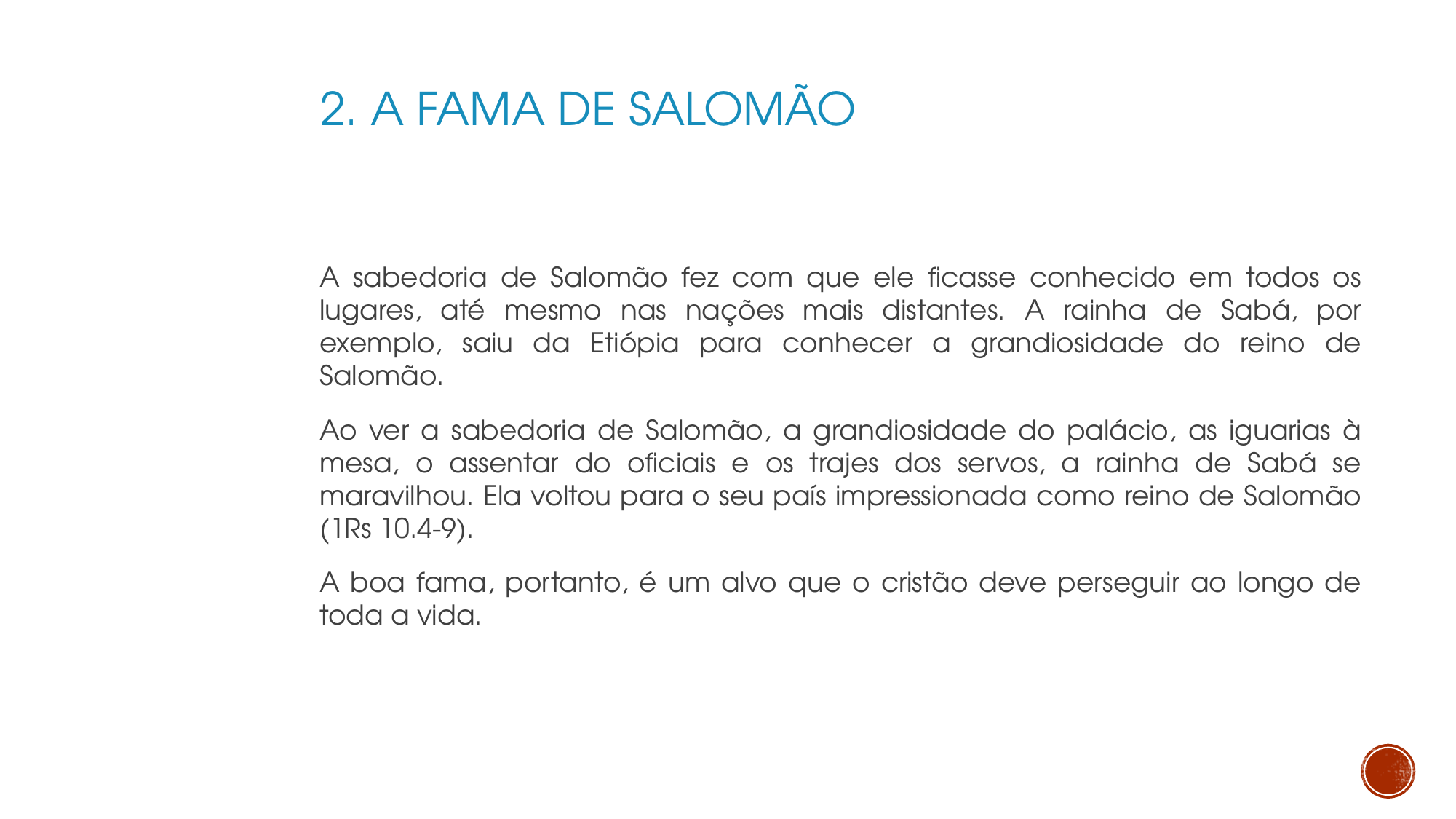

2. A FAMA DE SALOMÃO
A sabedoria de Salomão fez com que ele ficasse conhecido em todos os lugares, até mesmo nas nações mais distantes. A rainha de Sabá, por exemplo, saiu da Etiópia para conhecer a grandiosidade do reino de Salomão.
Ao ver a sabedoria de Salomão, a grandiosidade do palácio, as iguarias à mesa, o assentar do oficiais e os trajes dos servos, a rainha de Sabá se maravilhou. Ela voltou para o seu país impressionada como reino de Salomão (1Rs 10.4-9).
A boa fama, portanto, é um alvo que o cristão deve perseguir ao longo de toda a vida.